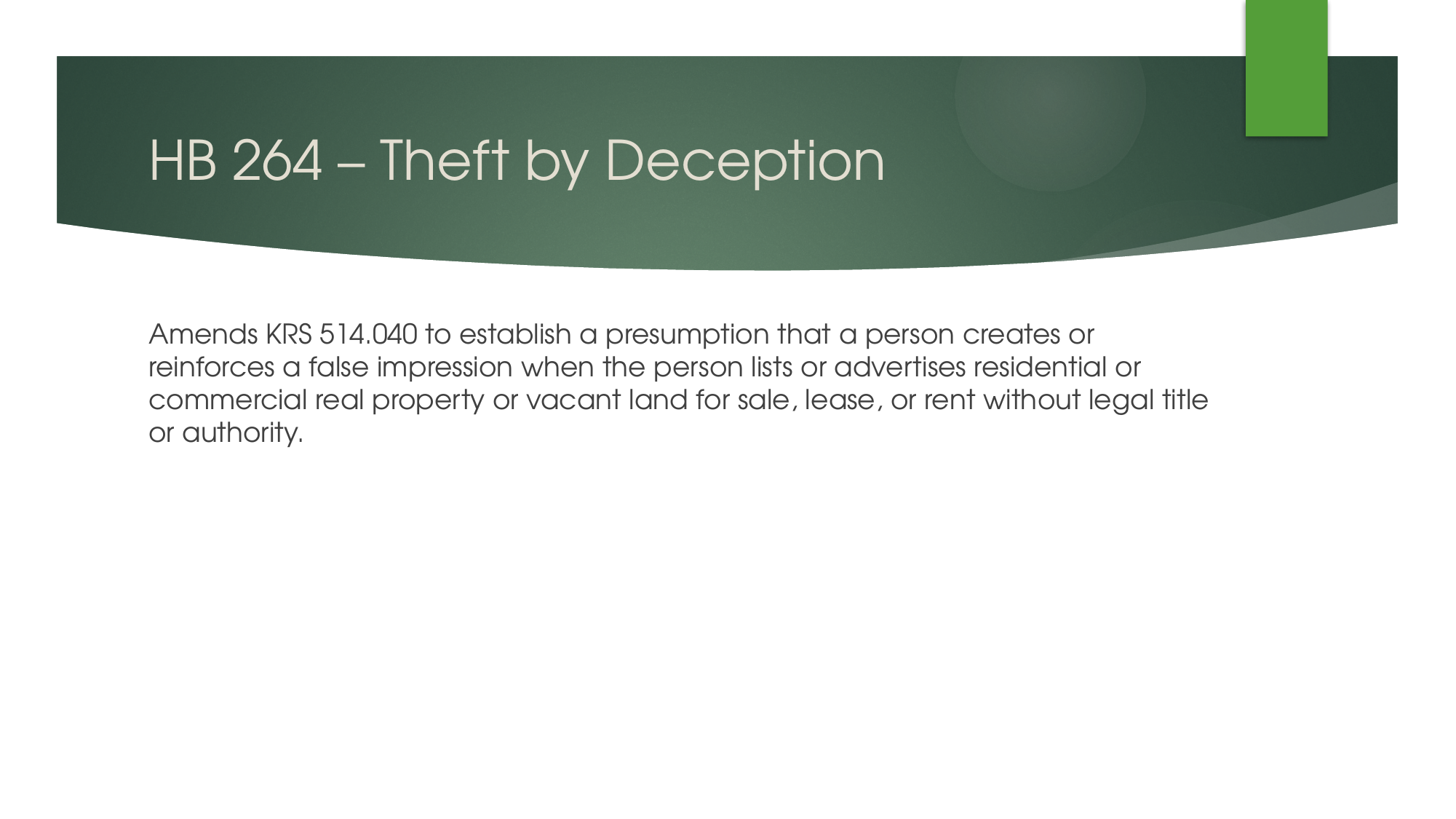

# HB 264 – Theft by Deception
Amends KRS 514.040 to establish a presumption that a person creates or reinforces a false impression when the person lists or advertises residential or commercial real property or vacant land for sale, lease, or rent without legal title or authority.